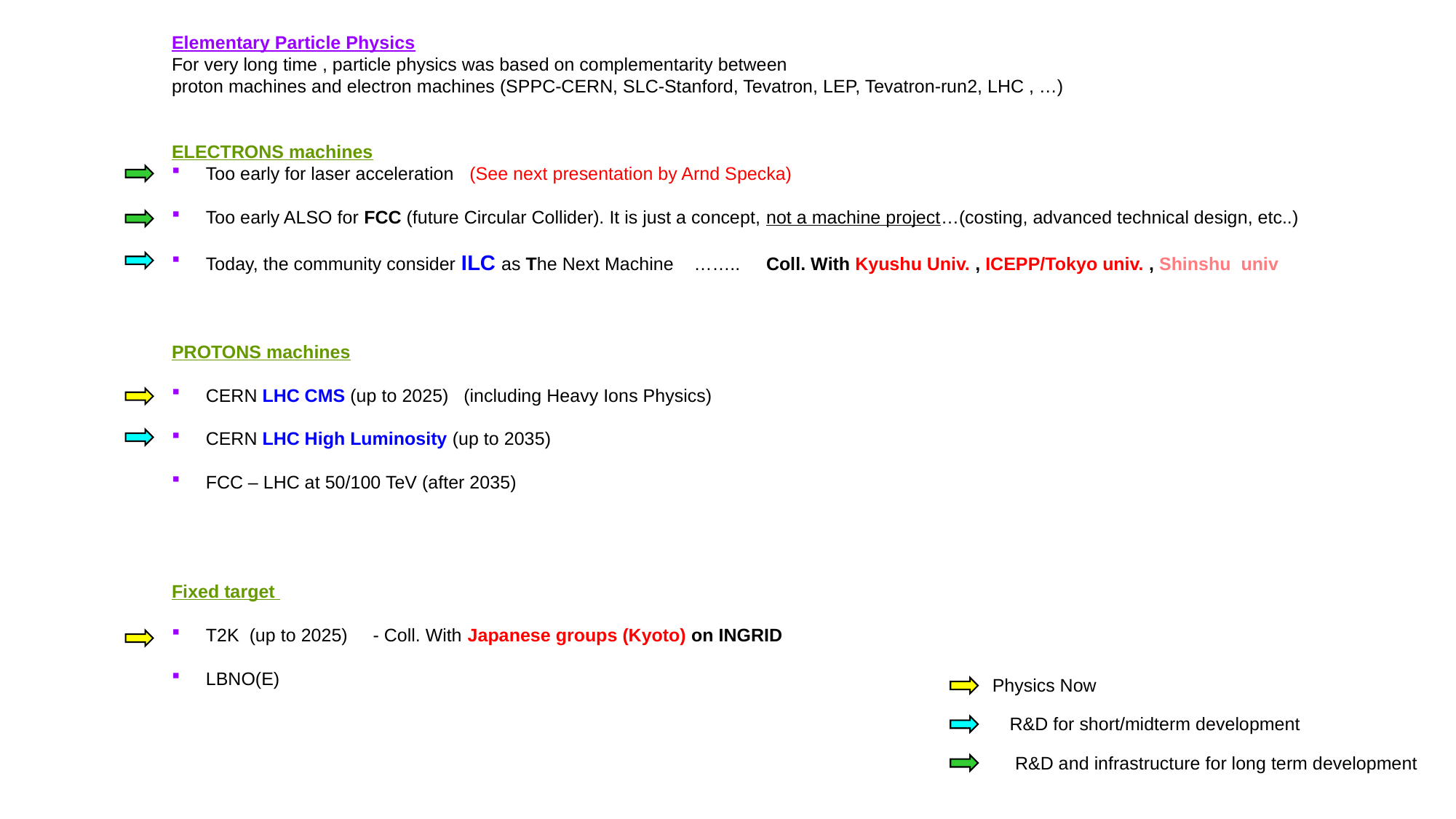

Elementary Particle Physics
For very long time , particle physics was based on complementarity between
proton machines and electron machines (SPPC-CERN, SLC-Stanford, Tevatron, LEP, Tevatron-run2, LHC , …)

ELECTRONS machines
Too early for laser acceleration   (See next presentation by Arnd Specka)

Too early ALSO for FCC (future Circular Collider). It is just a concept, not a machine project…(costing, advanced technical design, etc..)

Today, the community consider ILC as The Next Machine    ……..     Coll. With Kyushu Univ. , ICEPP/Tokyo univ. , Shinshu  univ

PROTONS machines

CERN LHC CMS (up to 2025)   (including Heavy Ions Physics)

CERN LHC High Luminosity (up to 2035)

FCC – LHC at 50/100 TeV (after 2035)

Fixed target

T2K  (up to 2025)     - Coll. With Japanese groups (Kyoto) on INGRID

LBNO(E)

Physics Now

R&D for short/midterm development

R&D and infrastructure for long term development